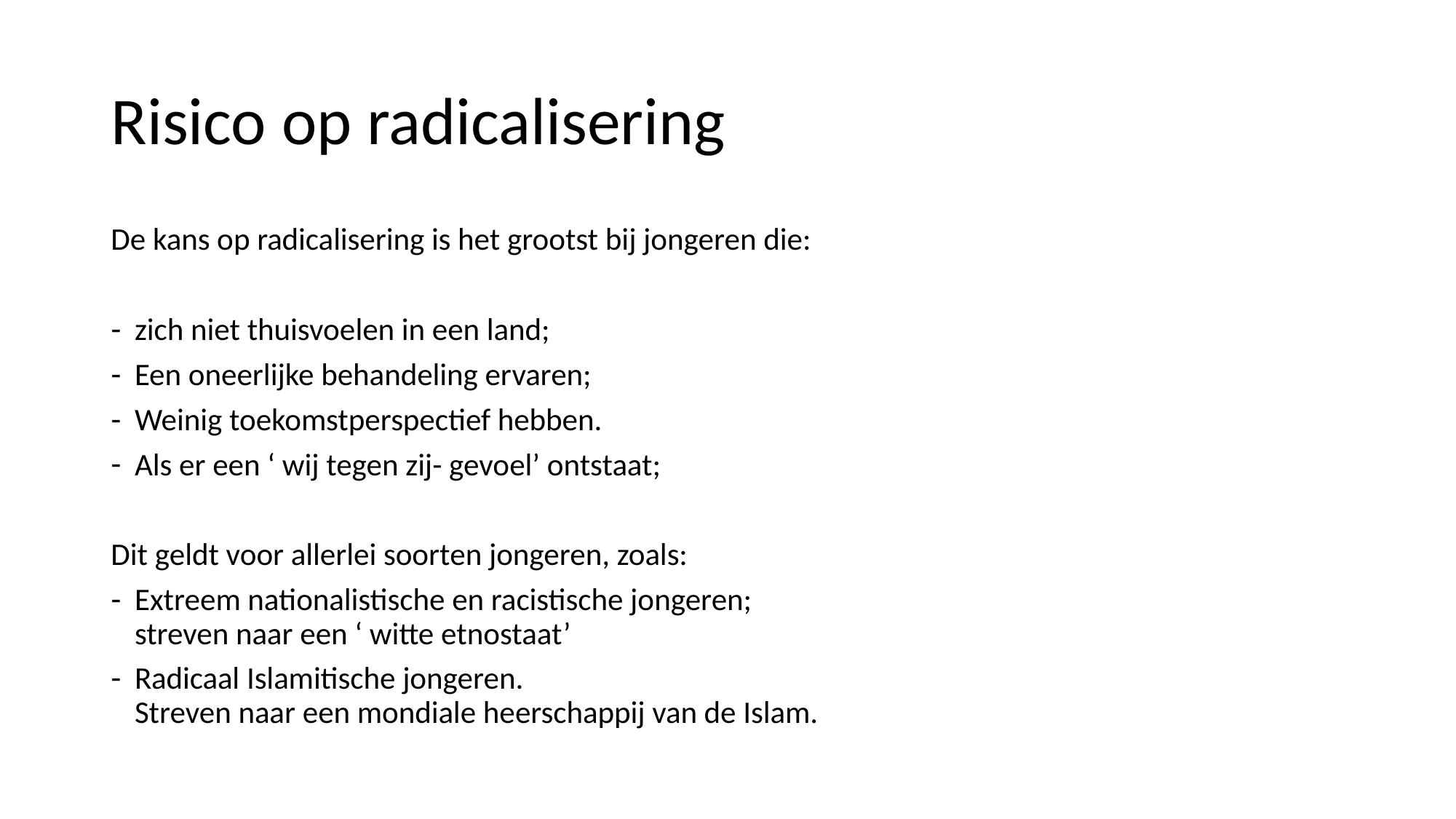

# Risico op radicalisering
De kans op radicalisering is het grootst bij jongeren die:

zich niet thuisvoelen in een land;
Een oneerlijke behandeling ervaren;
Weinig toekomstperspectief hebben.
Als er een ‘ wij tegen zij- gevoel’ ontstaat;

Dit geldt voor allerlei soorten jongeren, zoals:
Extreem nationalistische en racistische jongeren;
streven naar een ‘ witte etnostaat’
Radicaal Islamitische jongeren.
Streven naar een mondiale heerschappij van de Islam.